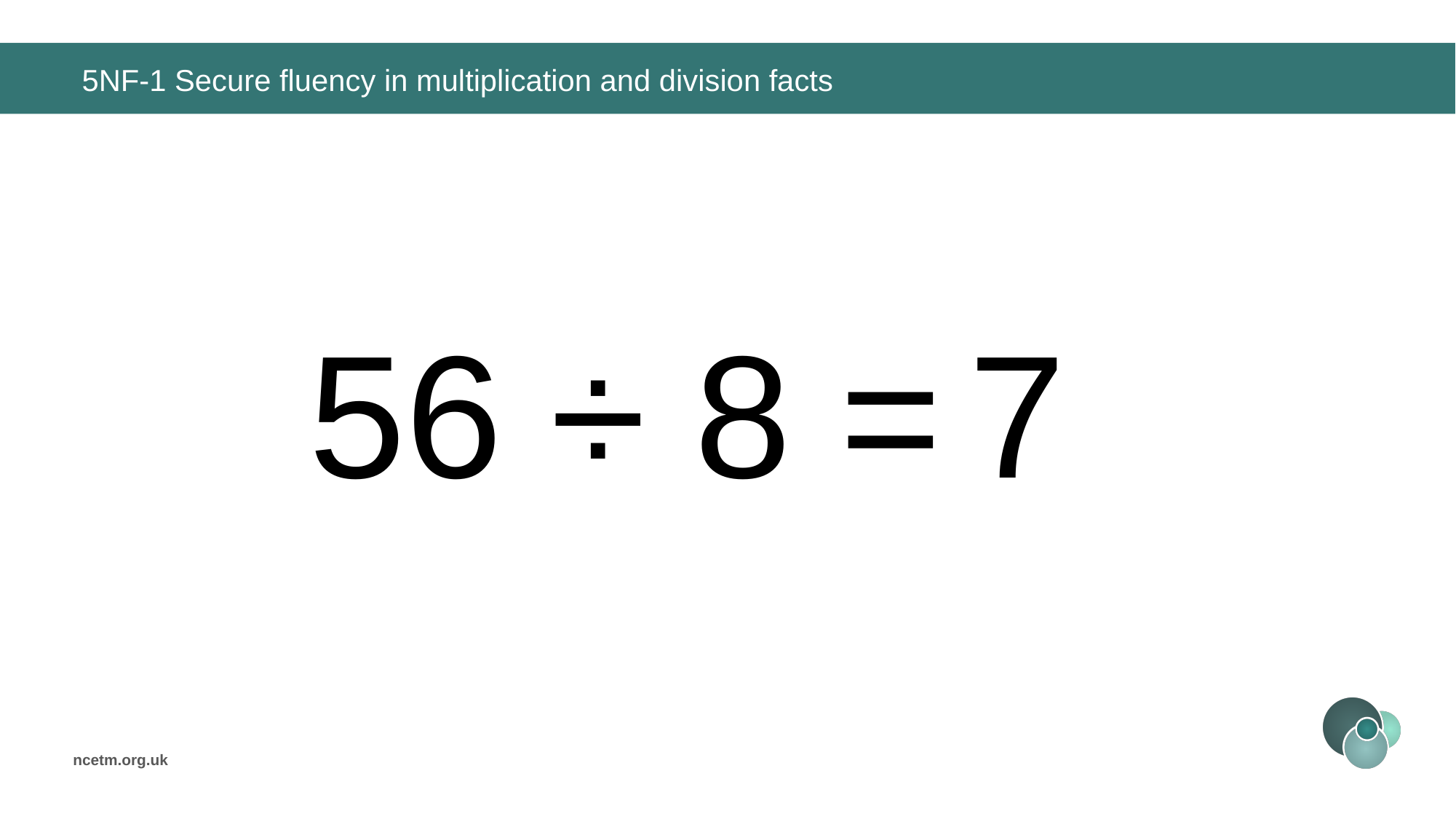

# 5NF-1 Secure fluency in multiplication and division facts
56 ÷ 8 =
7